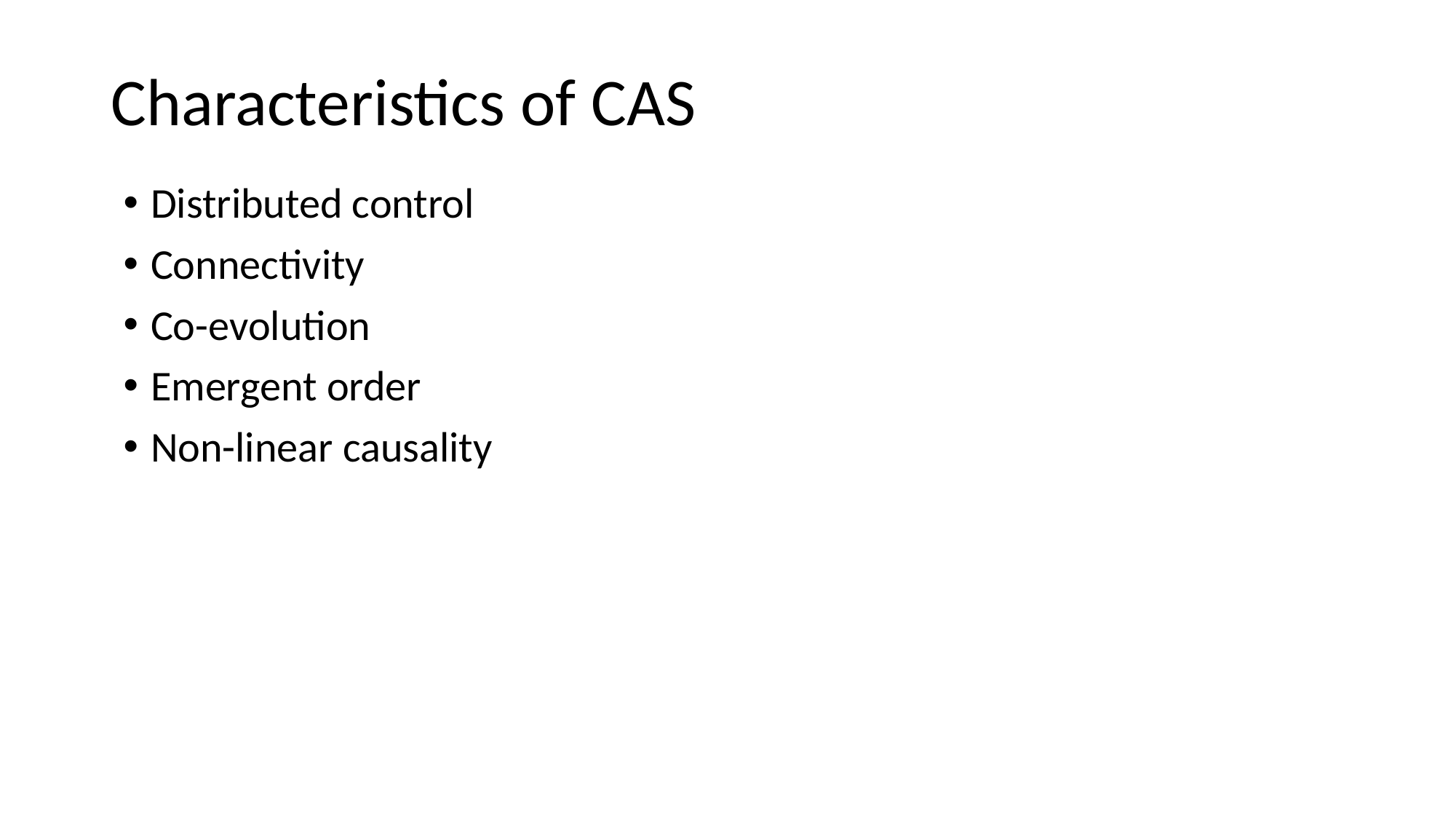

# Characteristics of CAS
Distributed control
Connectivity
Co-evolution
Emergent order
Non-linear causality